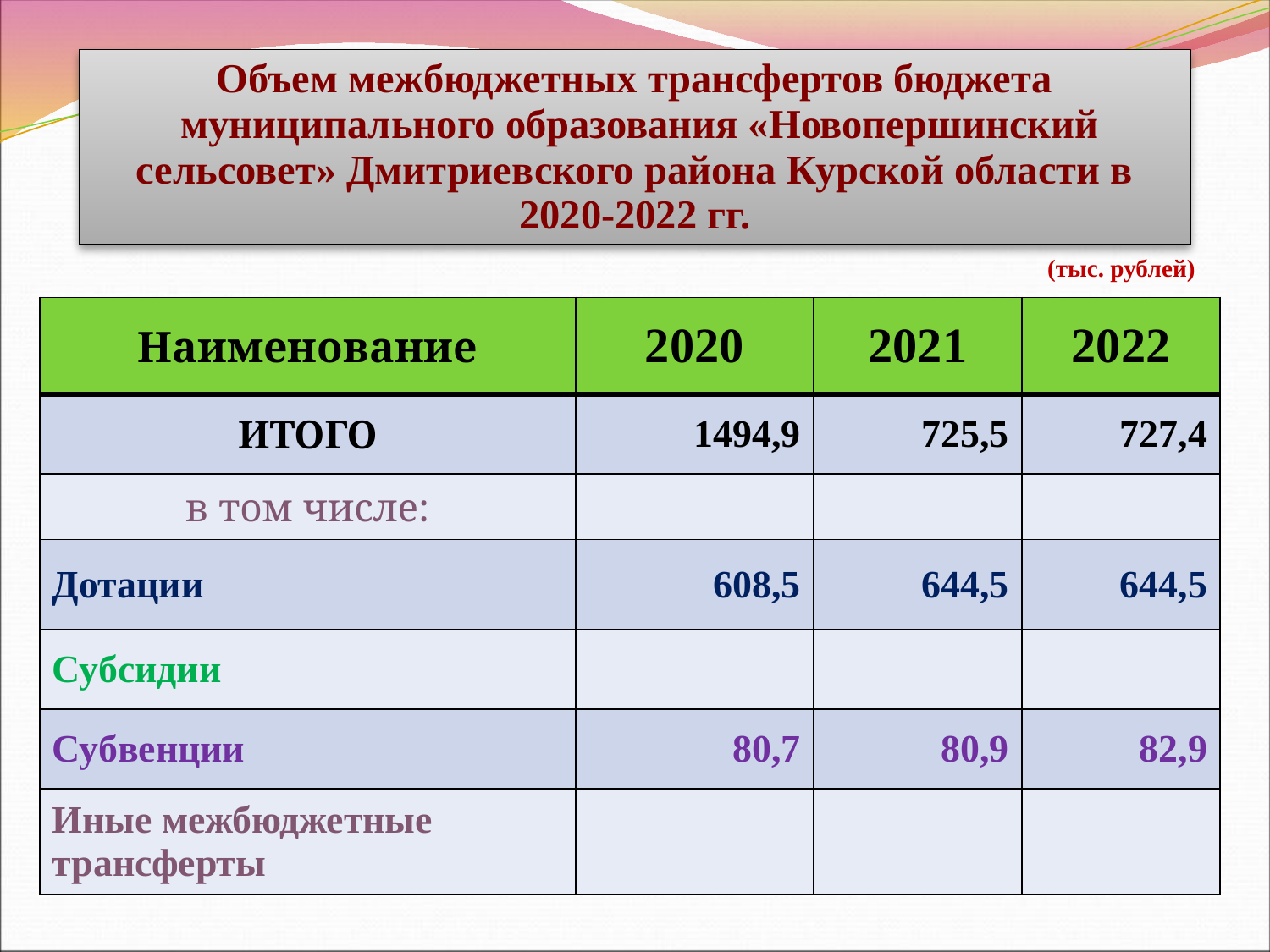

Объем межбюджетных трансфертов бюджета
 муниципального образования «Новопершинский сельсовет» Дмитриевского района Курской области в 2020-2022 гг.
(тыс. рублей)
| Наименование | 2020 | 2021 | 2022 |
| --- | --- | --- | --- |
| ИТОГО | 1494,9 | 725,5 | 727,4 |
| в том числе: |  |  |  |
| Дотации | 608,5 | 644,5 | 644,5 |
| Субсидии |  |  |  |
| Субвенции | 80,7 | 80,9 | 82,9 |
| Иные межбюджетные трансферты |  |  |  |